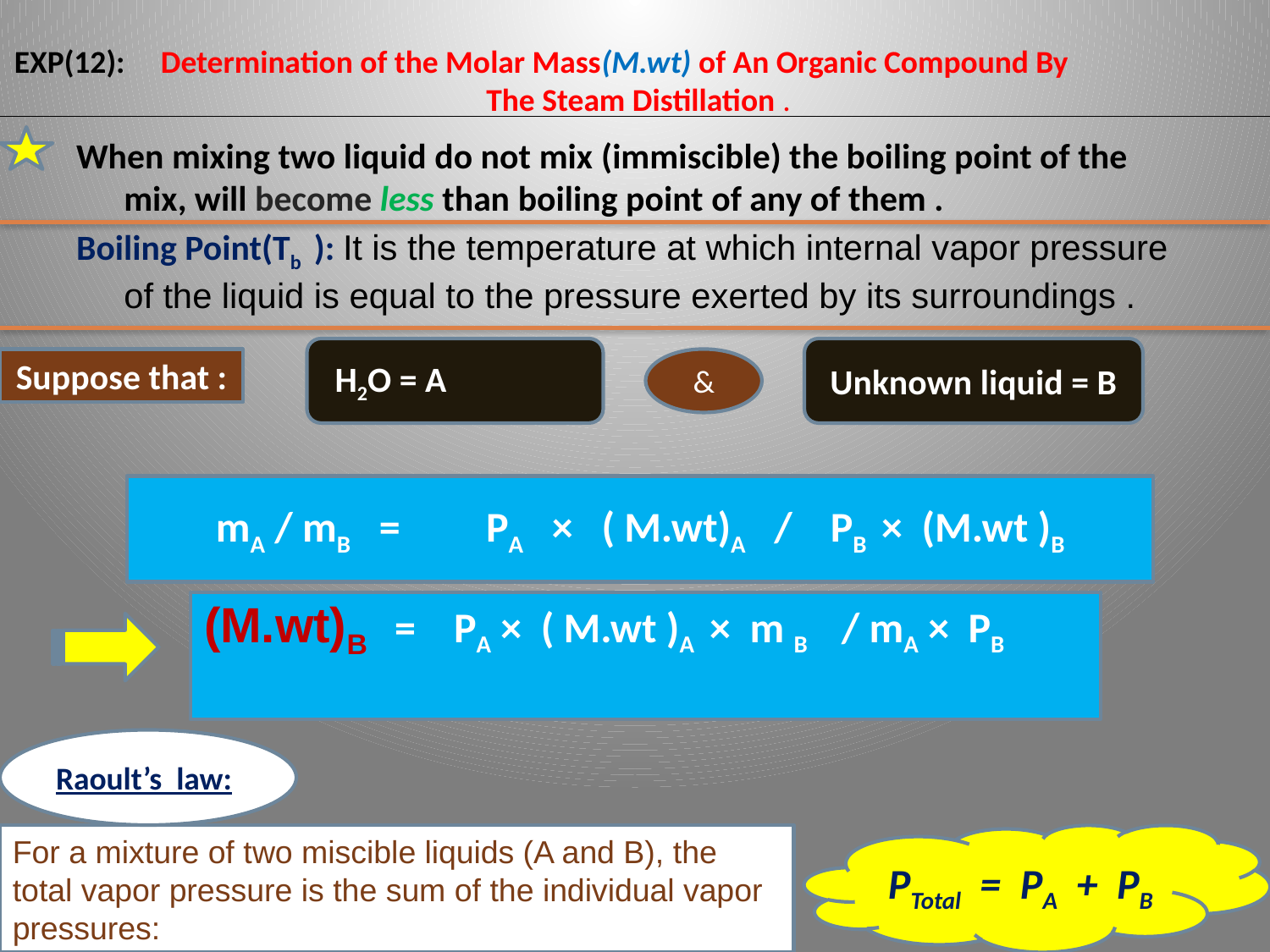

# EXP(12):     Determination of the Molar Mass(M.wt) of An Organic Compound By                            The Steam Distillation .

When mixing two liquid do not mix (immiscible) the boiling point of the mix, will become less than boiling point of any of them .
Boiling Point(Tb  ): It is the temperature at which internal vapor pressure of the liquid is equal to the pressure exerted by its surroundings .

H2O = A
Unknown liquid = B
Suppose that :
&
mA / mB   =         PA   ×   ( M.wt)A   /    PB  ×  (M.wt )B
(M.wt)B  =    PA ×  ( M.wt )A  ×  m B    / mA ×  PB

Raoult’s  law:
For a mixture of two miscible liquids (A and B), the total vapor pressure is the sum of the individual vapor pressures:
PTotal  =  PA  +  PB